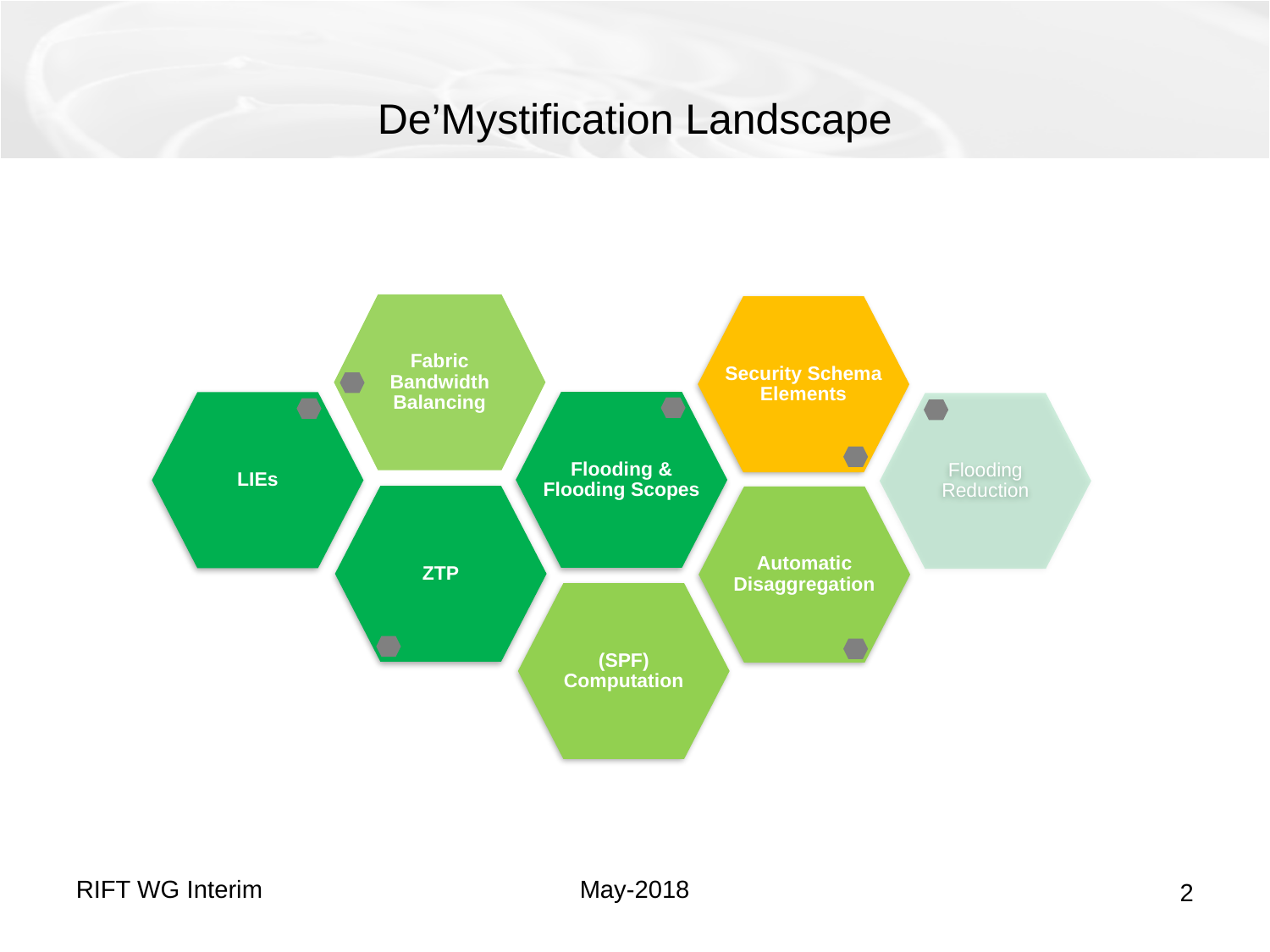

# De’Mystification Landscape
Fabric Bandwidth Balancing
Security Schema Elements

Flooding & Flooding Scopes
LIEs

ZTP
Automatic Disaggregation
(SPF) Computation

Flooding Reduction

RIFT WG Interim
May-2018
2